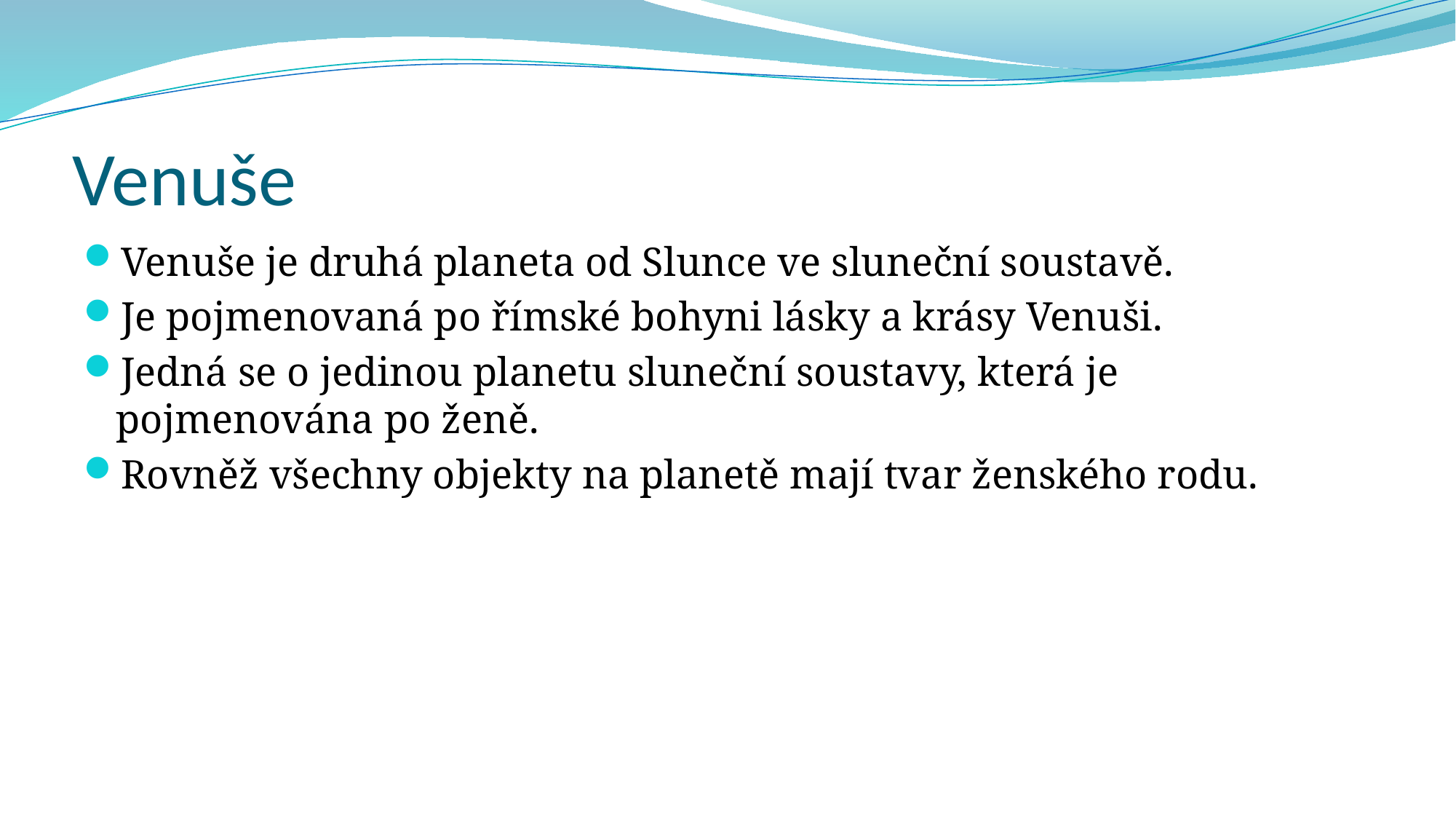

# Venuše
Venuše je druhá planeta od Slunce ve sluneční soustavě.
Je pojmenovaná po římské bohyni lásky a krásy Venuši.
Jedná se o jedinou planetu sluneční soustavy, která je pojmenována po ženě.
Rovněž všechny objekty na planetě mají tvar ženského rodu.